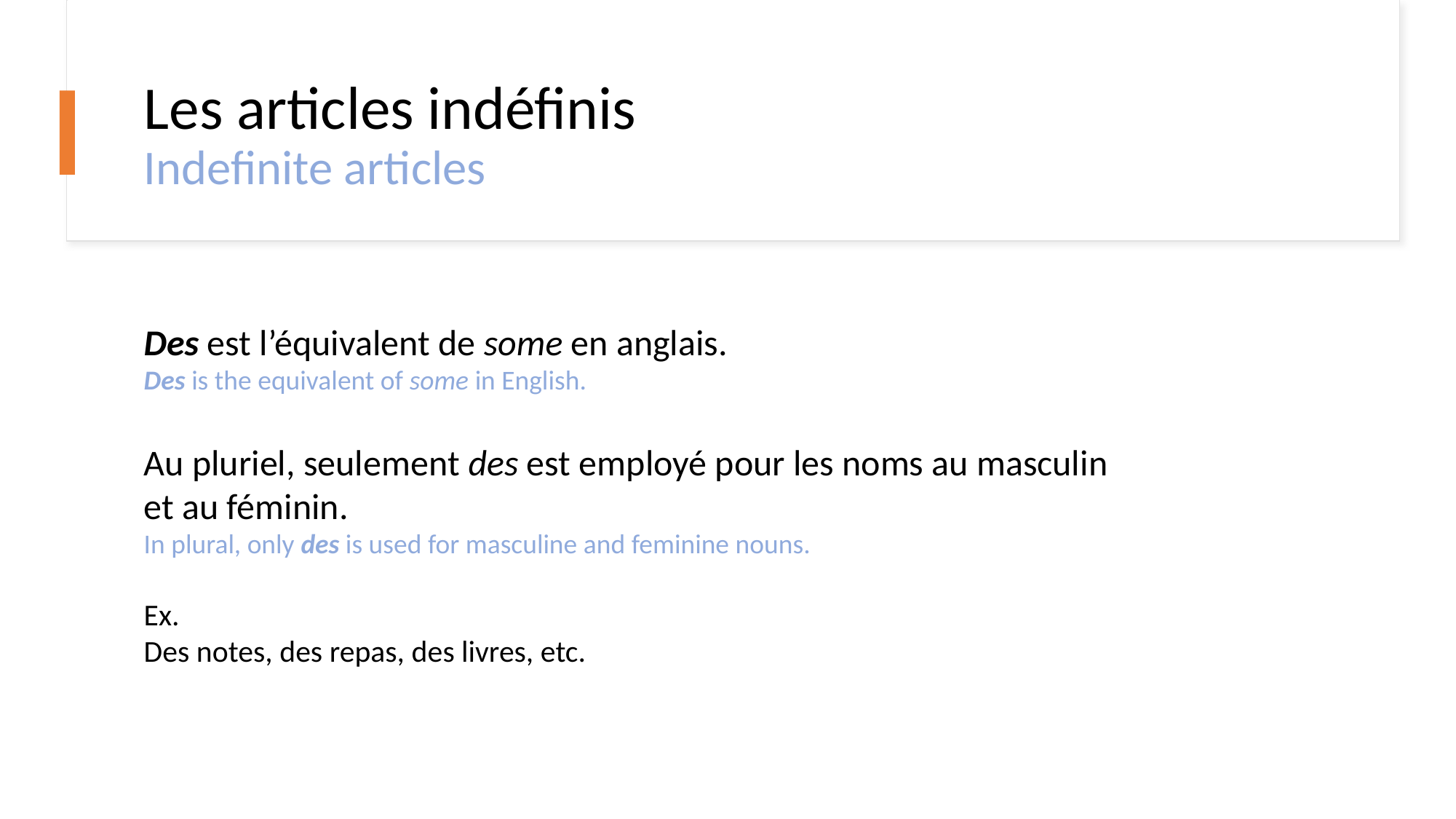

# Les articles indéfinis Indefinite articles

Des est l’équivalent de some en anglais.
Des is the equivalent of some in English.

Au pluriel, seulement des est employé pour les noms au masculin et au féminin.
In plural, only des is used for masculine and feminine nouns.

Ex.
Des notes, des repas, des livres, etc.

23